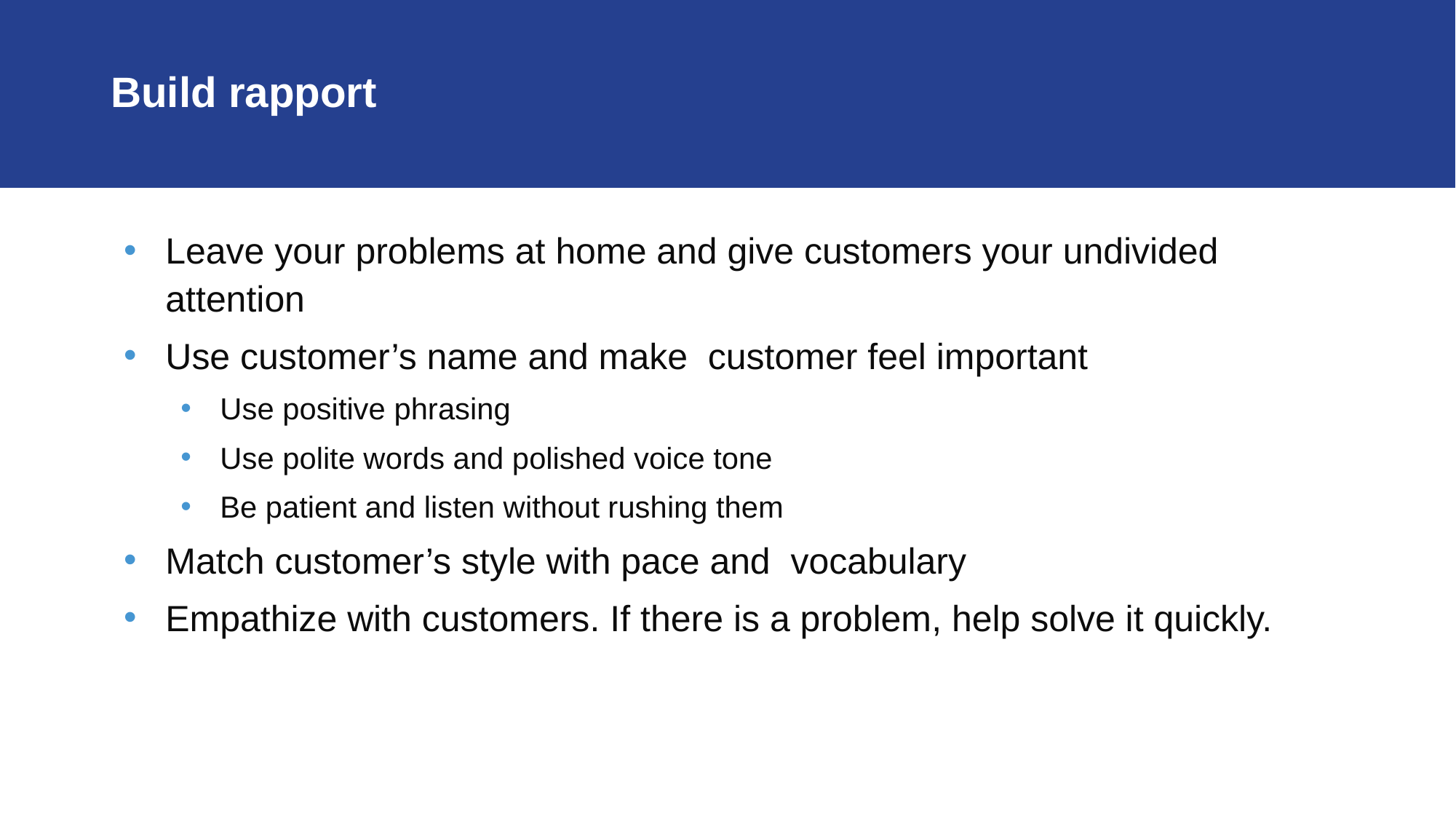

# Build rapport
Leave your problems at home and give customers your undivided attention
Use customer’s name and make  customer feel important
Use positive phrasing
Use polite words and polished voice tone
Be patient and listen without rushing them
Match customer’s style with pace and  vocabulary
Empathize with customers. If there is a problem, help solve it quickly.